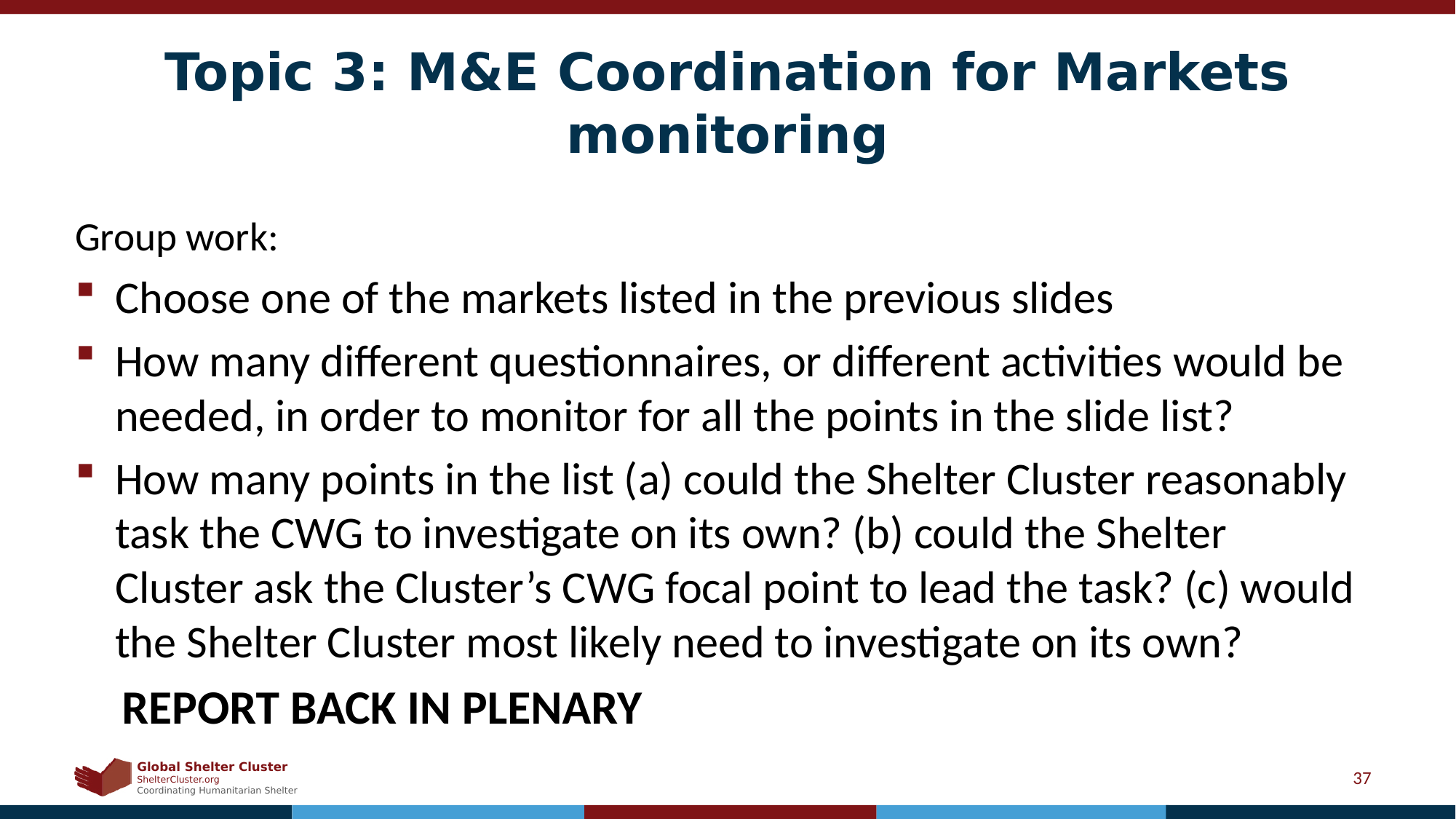

# Topic 3: M&E Coordination for Markets monitoring
Group work:
Choose one of the markets listed in the previous slides
How many different questionnaires, or different activities would be needed, in order to monitor for all the points in the slide list?
How many points in the list (a) could the Shelter Cluster reasonably task the CWG to investigate on its own? (b) could the Shelter Cluster ask the Cluster’s CWG focal point to lead the task? (c) would the Shelter Cluster most likely need to investigate on its own?
REPORT BACK IN PLENARY

37